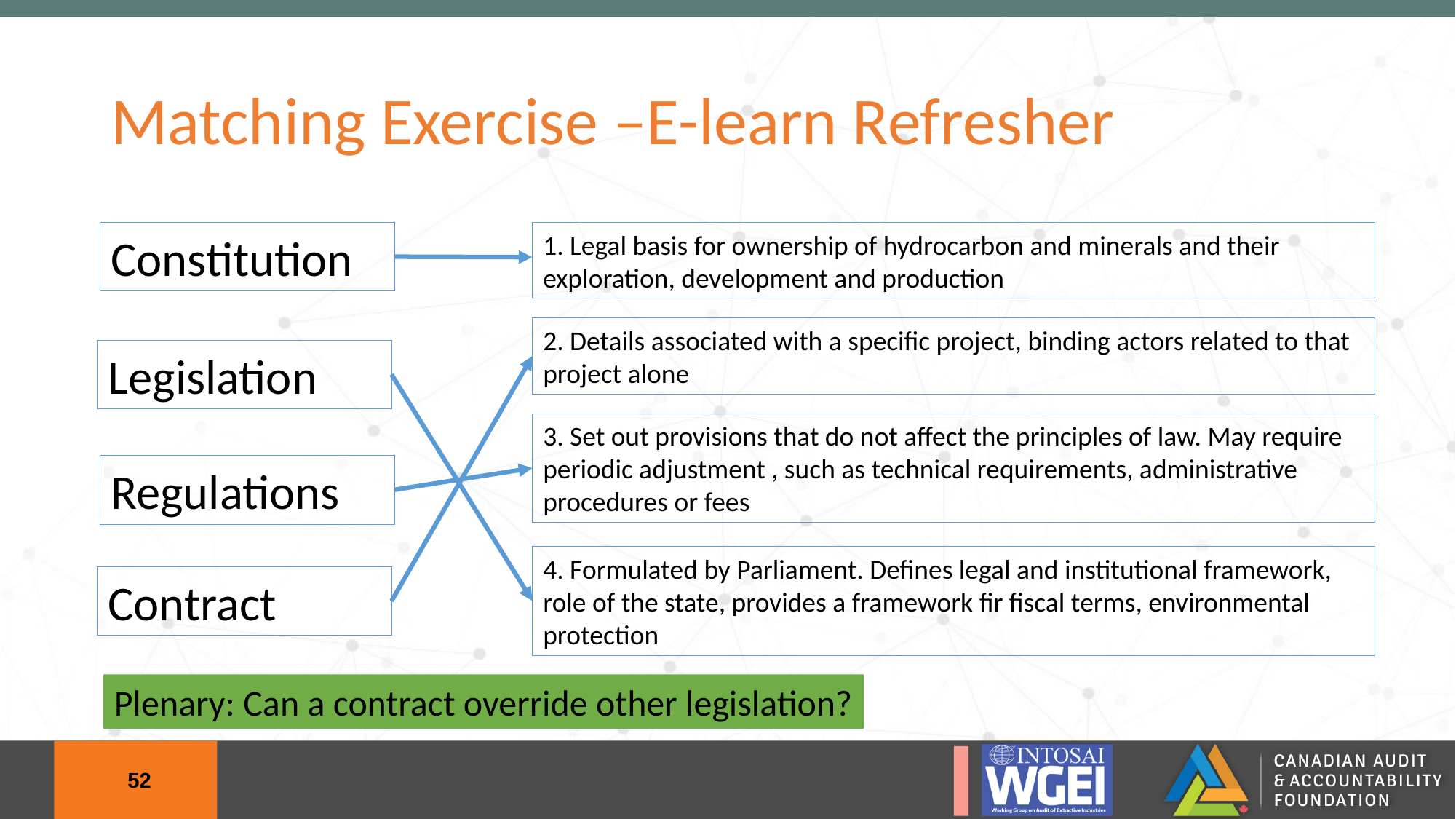

# Matching Exercise –E-learn Refresher
Constitution
1. Legal basis for ownership of hydrocarbon and minerals and their exploration, development and production
2. Details associated with a specific project, binding actors related to that project alone
Legislation
3. Set out provisions that do not affect the principles of law. May require periodic adjustment , such as technical requirements, administrative procedures or fees
Regulations
4. Formulated by Parliament. Defines legal and institutional framework, role of the state, provides a framework fir fiscal terms, environmental protection
Contract
Plenary: Can a contract override other legislation?